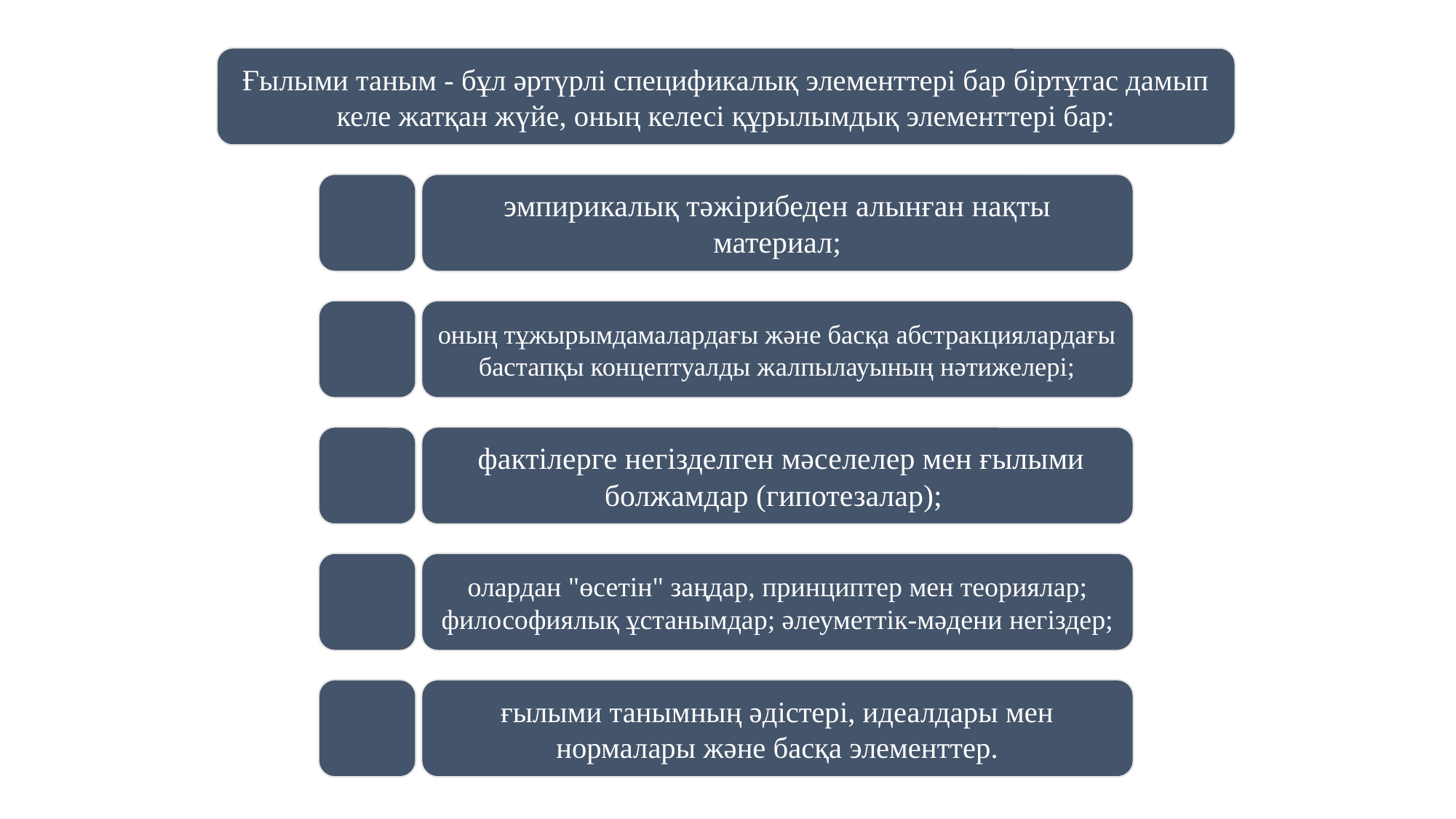

Ғылыми таным - бұл әртүрлі спецификалық элементтері бар біртұтас дамып келе жатқан жүйе, оның келесі құрылымдық элементтері бар:
эмпирикалық тәжірибеден алынған нақты материал;
оның тұжырымдамалардағы және басқа абстракциялардағы бастапқы концептуалды жалпылауының нәтижелері;
 фактілерге негізделген мәселелер мен ғылыми болжамдар (гипотезалар);
олардан "өсетін" заңдар, принциптер мен теориялар; философиялық ұстанымдар; әлеуметтік-мәдени негіздер;
ғылыми танымның әдістері, идеалдары мен нормалары және басқа элементтер.